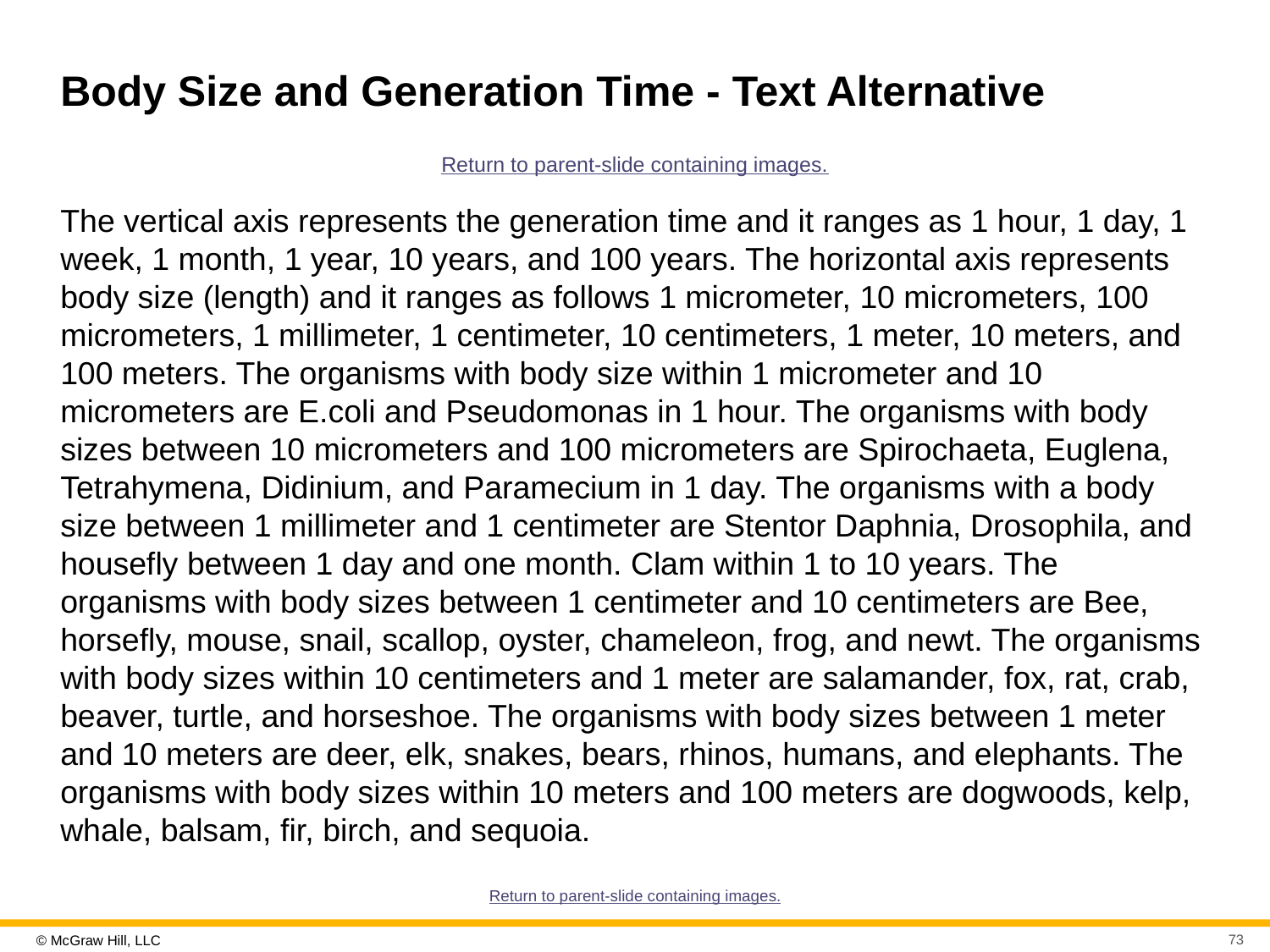

# Body Size and Generation Time - Text Alternative
Return to parent-slide containing images.
The vertical axis represents the generation time and it ranges as 1 hour, 1 day, 1 week, 1 month, 1 year, 10 years, and 100 years. The horizontal axis represents body size (length) and it ranges as follows 1 micrometer, 10 micrometers, 100 micrometers, 1 millimeter, 1 centimeter, 10 centimeters, 1 meter, 10 meters, and 100 meters. The organisms with body size within 1 micrometer and 10 micrometers are E.coli and Pseudomonas in 1 hour. The organisms with body sizes between 10 micrometers and 100 micrometers are Spirochaeta, Euglena, Tetrahymena, Didinium, and Paramecium in 1 day. The organisms with a body size between 1 millimeter and 1 centimeter are Stentor Daphnia, Drosophila, and housefly between 1 day and one month. Clam within 1 to 10 years. The organisms with body sizes between 1 centimeter and 10 centimeters are Bee, horsefly, mouse, snail, scallop, oyster, chameleon, frog, and newt. The organisms with body sizes within 10 centimeters and 1 meter are salamander, fox, rat, crab, beaver, turtle, and horseshoe. The organisms with body sizes between 1 meter and 10 meters are deer, elk, snakes, bears, rhinos, humans, and elephants. The organisms with body sizes within 10 meters and 100 meters are dogwoods, kelp, whale, balsam, fir, birch, and sequoia.
Return to parent-slide containing images.
73